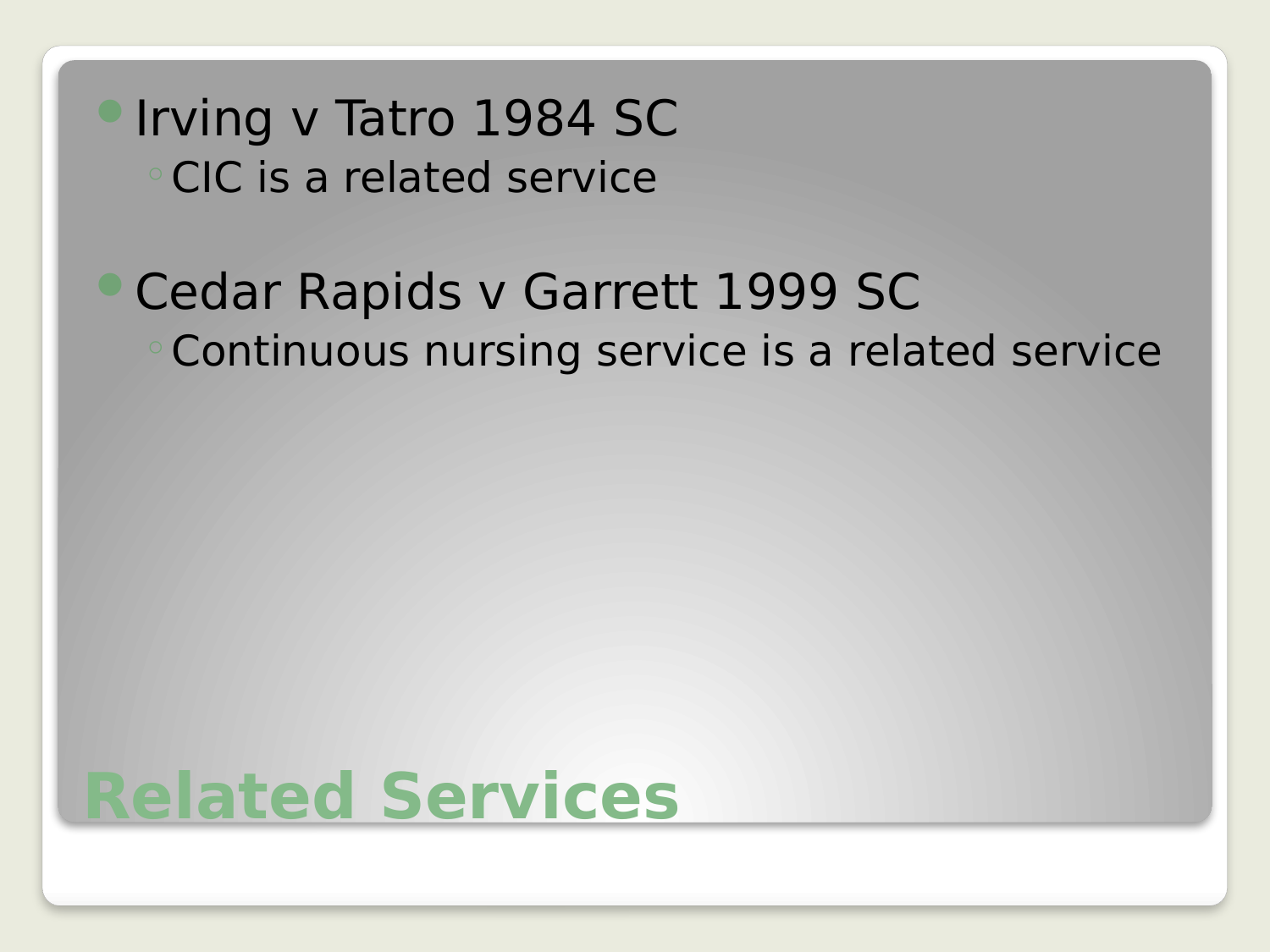

Irving v Tatro 1984 SC
CIC is a related service

Cedar Rapids v Garrett 1999 SC
Continuous nursing service is a related service

# Related Services